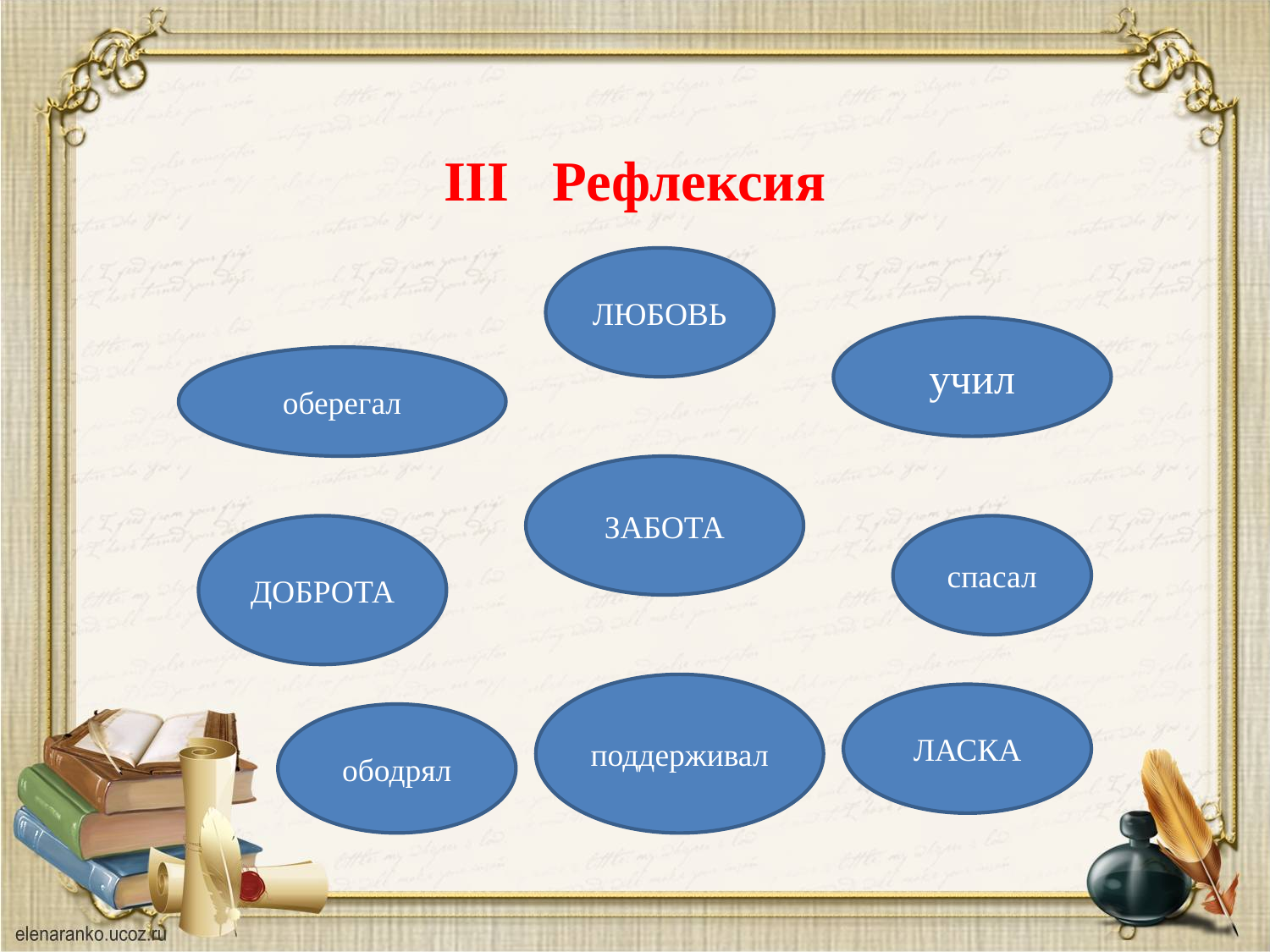

III   Рефлексия

ЛЮБОВЬ
учил
оберегал
ЗАБОТА
ДОБРОТА
спасал
поддерживал
ЛАСКА
ободрял